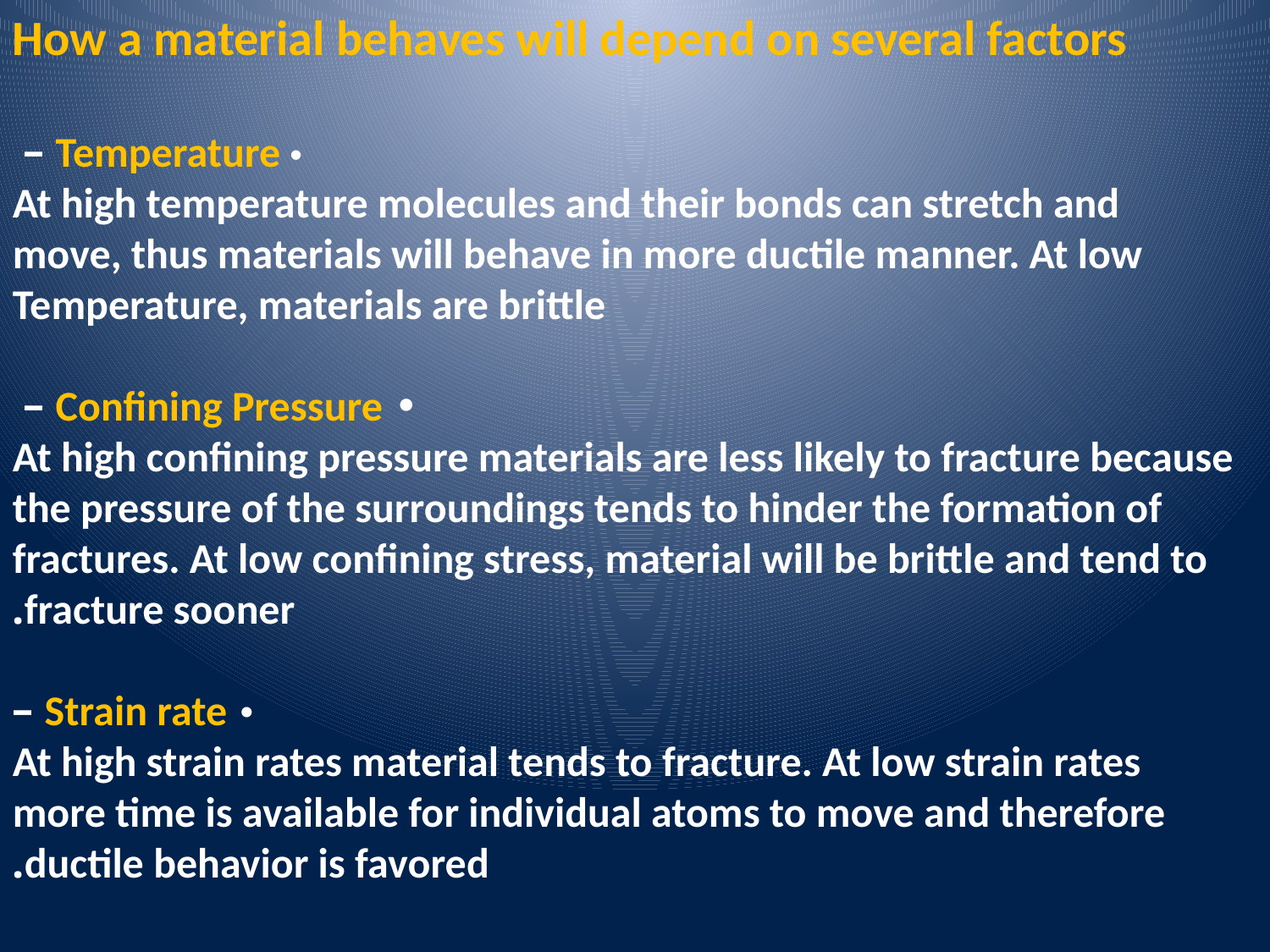

How a material behaves will depend on several factors

• Temperature –
At high temperature molecules and their bonds can stretch and
move, thus materials will behave in more ductile manner. At low Temperature, materials are brittle

• Confining Pressure –
At high confining pressure materials are less likely to fracture because the pressure of the surroundings tends to hinder the formation of fractures. At low confining stress, material will be brittle and tend to fracture sooner.

• Strain rate –
 At high strain rates material tends to fracture. At low strain rates
more time is available for individual atoms to move and therefore ductile behavior is favored.